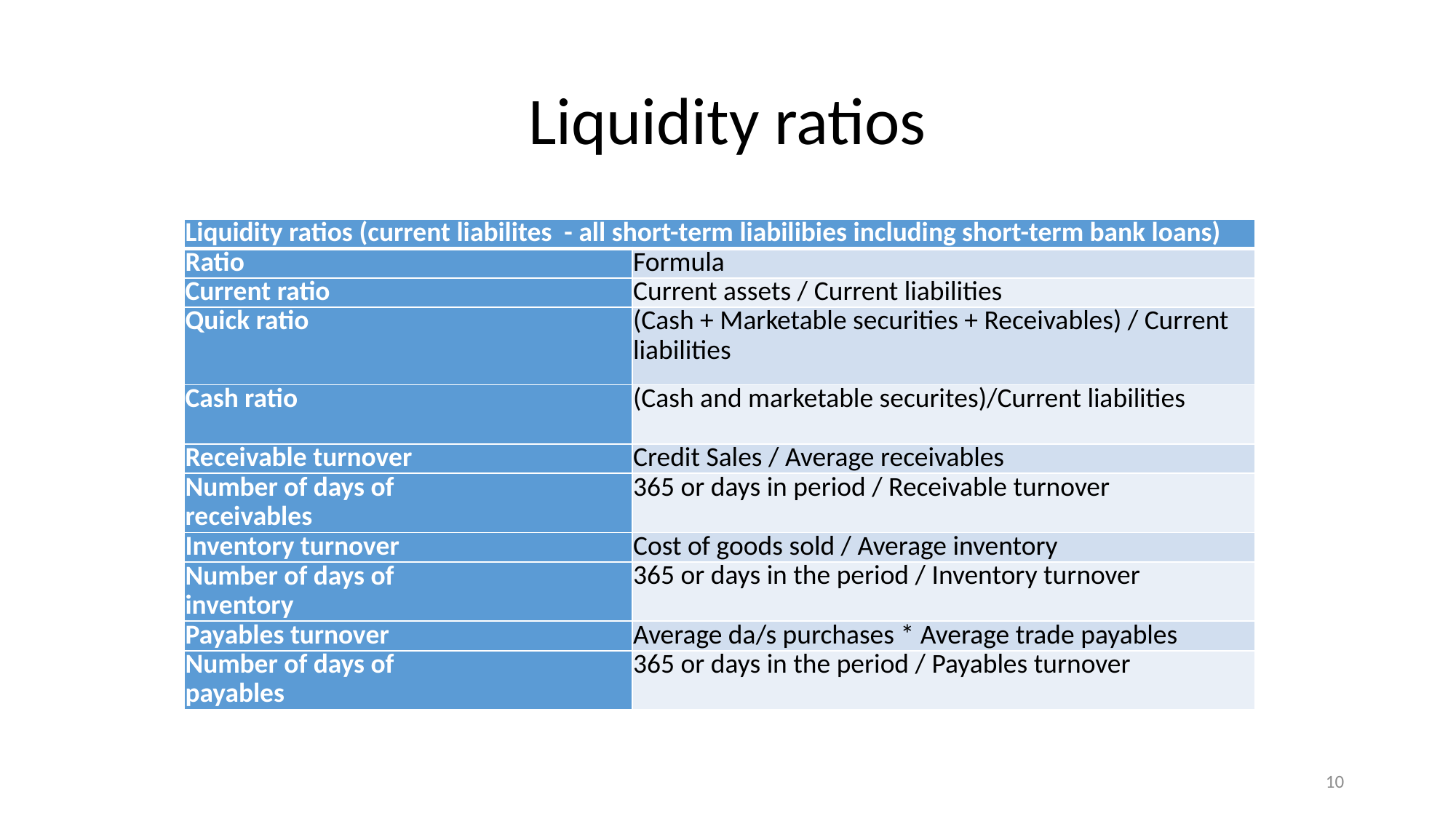

# Liquidity ratios
| Liquidity ratios (current liabilites - all short-term liabilibies including short-term bank loans) |  |
| --- | --- |
| Ratio | Formula |
| Current ratio | Current assets / Current liabilities |
| Quick ratio | (Cash + Marketable securities + Receivables) / Current liabilities |
| Cash ratio | (Cash and marketable securites)/Current liabilities |
| Receivable turnover | Credit Sales / Average receivables |
| Number of days of receivables | 365 or days in period / Receivable turnover |
| Inventory turnover | Cost of goods sold / Average inventory |
| Number of days of inventory | 365 or days in the period / Inventory turnover |
| Payables turnover | Average da/s purchases \* Average trade payables |
| Number of days of payables | 365 or days in the period / Payables turnover |
10